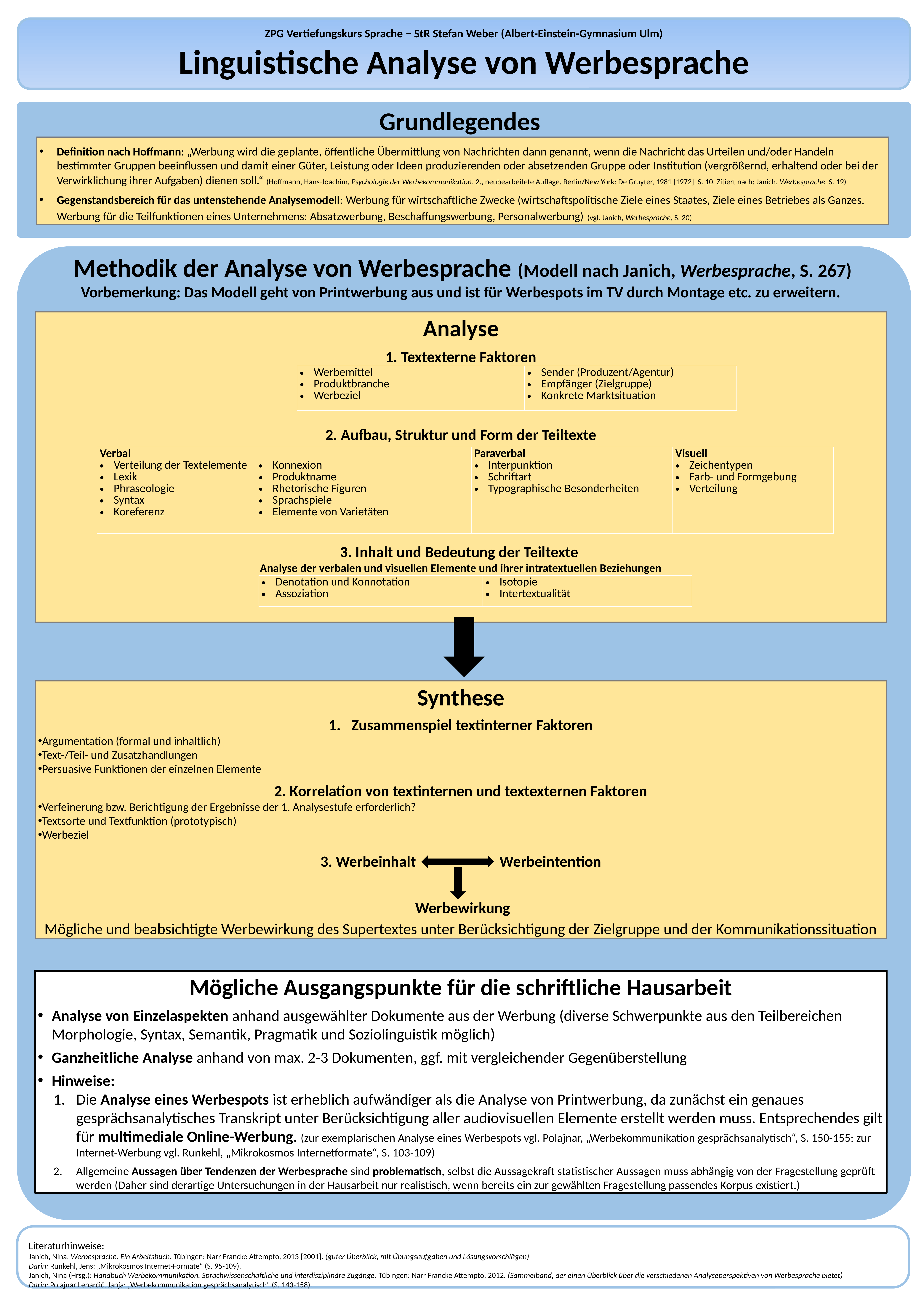

ZPG Vertiefungskurs Sprache − StR Stefan Weber (Albert-Einstein-Gymnasium Ulm)
Linguistische Analyse von Werbesprache

Grundlegendes

Definition nach Hoffmann: „Werbung wird die geplante, öffentliche Übermittlung von Nachrichten dann genannt, wenn die Nachricht das Urteilen und/oder Handeln bestimmter Gruppen beeinflussen und damit einer Güter, Leistung oder Ideen produzierenden oder absetzenden Gruppe oder Institution (vergrößernd, erhaltend oder bei der Verwirklichung ihrer Aufgaben) dienen soll.“ (Hoffmann, Hans-Joachim, Psychologie der Werbekommunikation. 2., neubearbeitete Auflage. Berlin/New York: De Gruyter, 1981 [1972], S. 10. Zitiert nach: Janich, Werbesprache, S. 19)

Gegenstandsbereich für das untenstehende Analysemodell: Werbung für wirtschaftliche Zwecke (wirtschaftspolitische Ziele eines Staates, Ziele eines Betriebes als Ganzes, Werbung für die Teilfunktionen eines Unternehmens: Absatzwerbung, Beschaffungswerbung, Personalwerbung) (vgl. Janich, Werbesprache, S. 20)

Methodik der Analyse von Werbesprache (Modell nach Janich, Werbesprache, S. 267)
Vorbemerkung: Das Modell geht von Printwerbung aus und ist für Werbespots im TV durch Montage etc. zu erweitern.
Analyse

1. Textexterne Faktoren

2. Aufbau, Struktur und Form der Teiltexte

3. Inhalt und Bedeutung der Teiltexte
Analyse der verbalen und visuellen Elemente und ihrer intratextuellen Beziehungen

| Werbemittel Produktbranche Werbeziel | Sender (Produzent/Agentur) Empfänger (Zielgruppe) Konkrete Marktsituation |
| --- | --- |
| Verbal Verteilung der Textelemente Lexik Phraseologie Syntax Koreferenz | Konnexion Produktname Rhetorische Figuren Sprachspiele Elemente von Varietäten | Paraverbal Interpunktion Schriftart Typographische Besonderheiten | Visuell Zeichentypen Farb- und Formgebung Verteilung |
| --- | --- | --- | --- |
| Denotation und Konnotation Assoziation | Isotopie Intertextualität |
| --- | --- |

Synthese
Zusammenspiel textinterner Faktoren
Argumentation (formal und inhaltlich)
Text-/Teil- und Zusatzhandlungen
Persuasive Funktionen der einzelnen Elemente

2. Korrelation von textinternen und textexternen Faktoren
Verfeinerung bzw. Berichtigung der Ergebnisse der 1. Analysestufe erforderlich?
Textsorte und Textfunktion (prototypisch)
Werbeziel

3. Werbeinhalt                        Werbeintention

 Werbewirkung
Mögliche und beabsichtigte Werbewirkung des Supertextes unter Berücksichtigung der Zielgruppe und der Kommunikationssituation

Mögliche Ausgangspunkte für die schriftliche Hausarbeit

Analyse von Einzelaspekten anhand ausgewählter Dokumente aus der Werbung (diverse Schwerpunkte aus den Teilbereichen Morphologie, Syntax, Semantik, Pragmatik und Soziolinguistik möglich)
Ganzheitliche Analyse anhand von max. 2-3 Dokumenten, ggf. mit vergleichender Gegenüberstellung
Hinweise:
Die Analyse eines Werbespots ist erheblich aufwändiger als die Analyse von Printwerbung, da zunächst ein genaues gesprächsanalytisches Transkript unter Berücksichtigung aller audiovisuellen Elemente erstellt werden muss. Entsprechendes gilt für multimediale Online-Werbung. (zur exemplarischen Analyse eines Werbespots vgl. Polajnar, „Werbekommunikation gesprächsanalytisch“, S. 150-155; zur Internet-Werbung vgl. Runkehl, „Mikrokosmos Internetformate“, S. 103-109)
Allgemeine Aussagen über Tendenzen der Werbesprache sind problematisch, selbst die Aussagekraft statistischer Aussagen muss abhängig von der Fragestellung geprüft werden (Daher sind derartige Untersuchungen in der Hausarbeit nur realistisch, wenn bereits ein zur gewählten Fragestellung passendes Korpus existiert.)

Literaturhinweise:
Janich, Nina, Werbesprache. Ein Arbeitsbuch. Tübingen: Narr Francke Attempto, 2013 [2001]. (guter Überblick, mit Übungsaufgaben und Lösungsvorschlägen)
Darin: Runkehl, Jens: „Mikrokosmos Internet-Formate“ (S. 95-109).
Janich, Nina (Hrsg.): Handbuch Werbekommunikation. Sprachwissenschaftliche und interdisziplinäre Zugänge. Tübingen: Narr Francke Attempto, 2012. (Sammelband, der einen Überblick über die verschiedenen Analyseperspektiven von Werbesprache bietet)
Darin: Polajnar Lenarčič, Janja: „Werbekommunikation gesprächsanalytisch“ (S. 143-158).